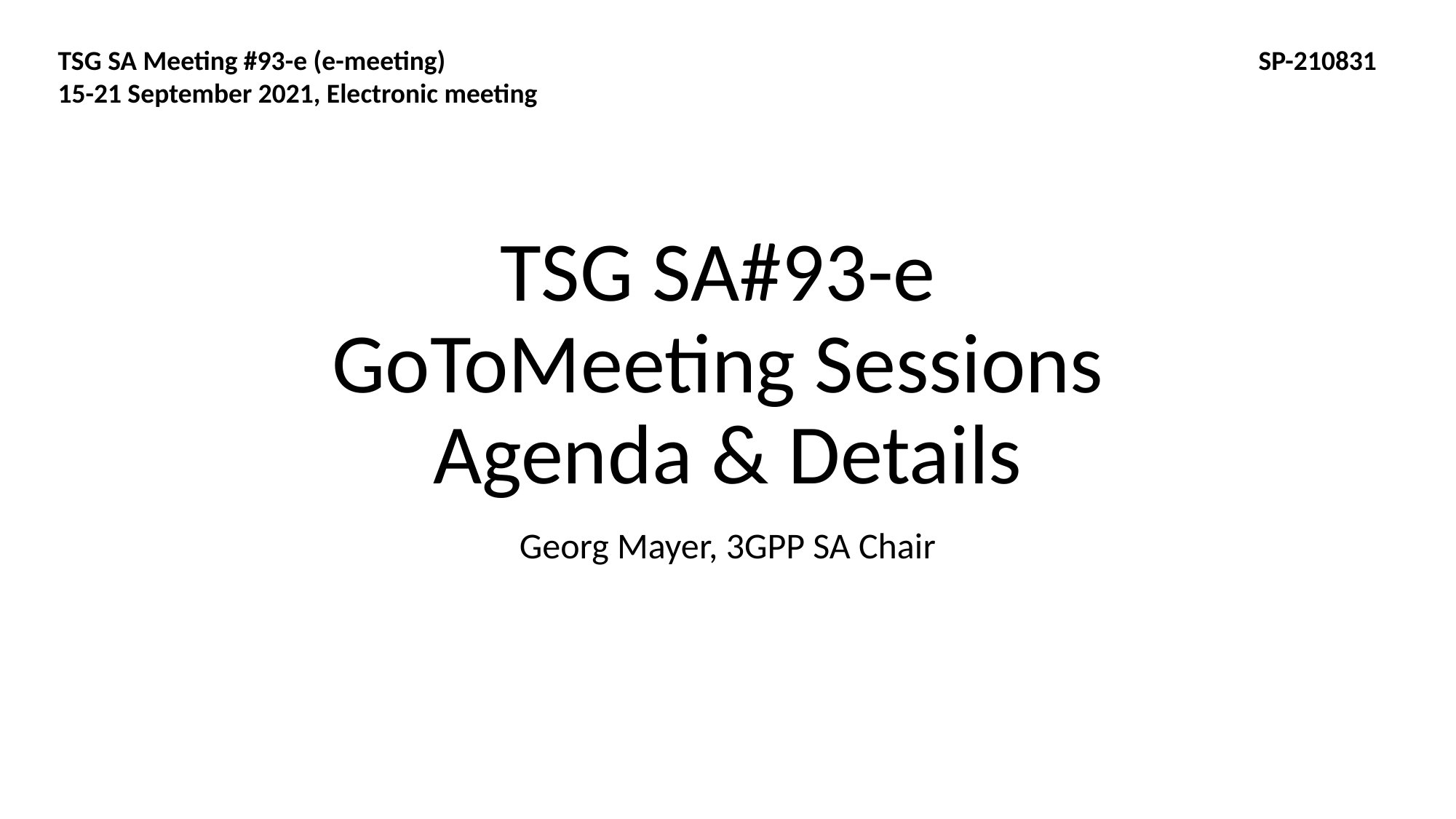

TSG SA Meeting #93-e (e-meeting)								SP-210831
15-21 September 2021, Electronic meeting
# TSG SA#93-e GoToMeeting Sessions Agenda & Details
Georg Mayer, 3GPP SA Chair